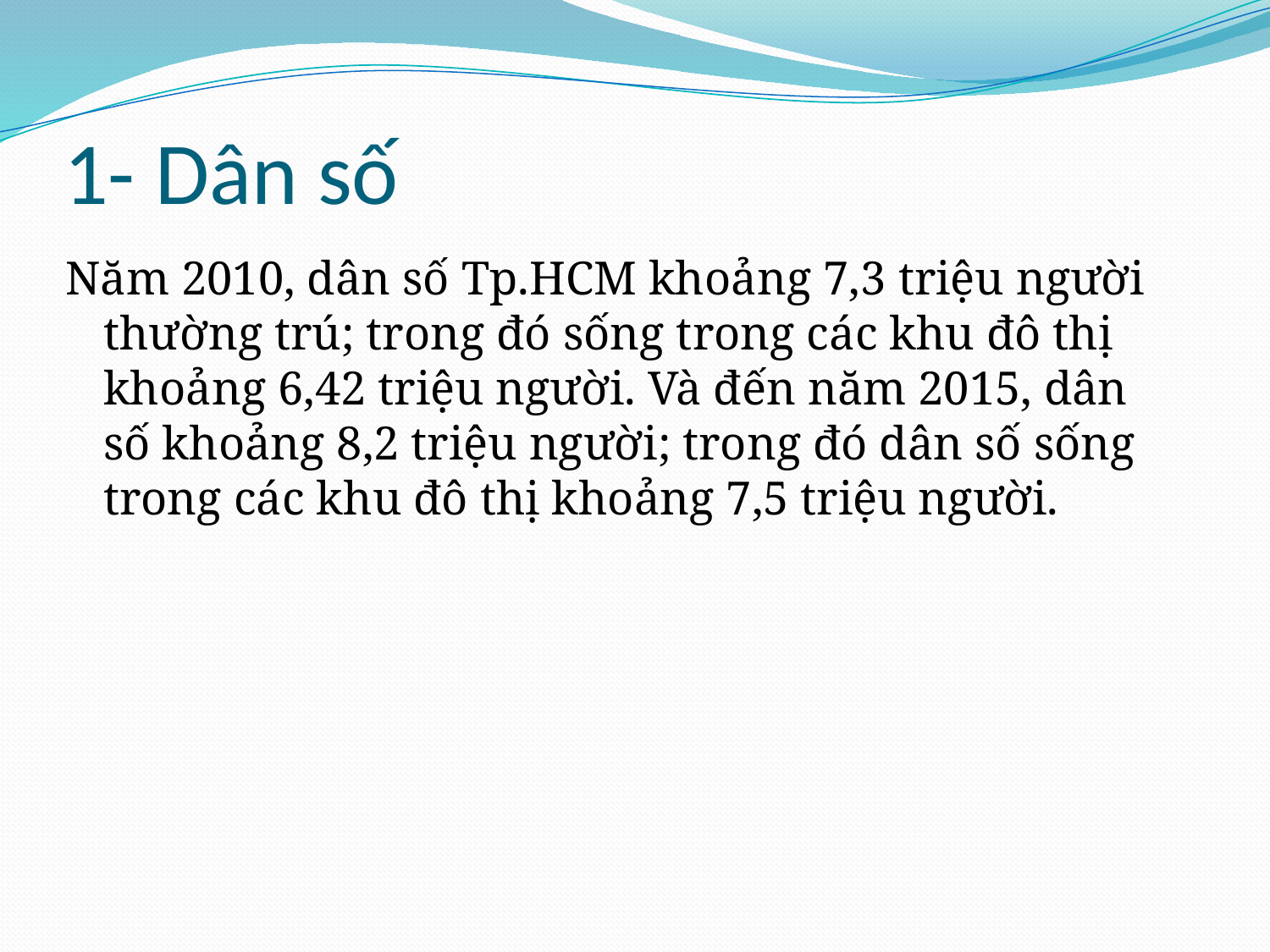

# 1- Dân số
Năm 2010, dân số Tp.HCM khoảng 7,3 triệu người thường trú; trong đó sống trong các khu đô thị khoảng 6,42 triệu người. Và đến năm 2015, dân số khoảng 8,2 triệu người; trong đó dân số sống trong các khu đô thị khoảng 7,5 triệu người.